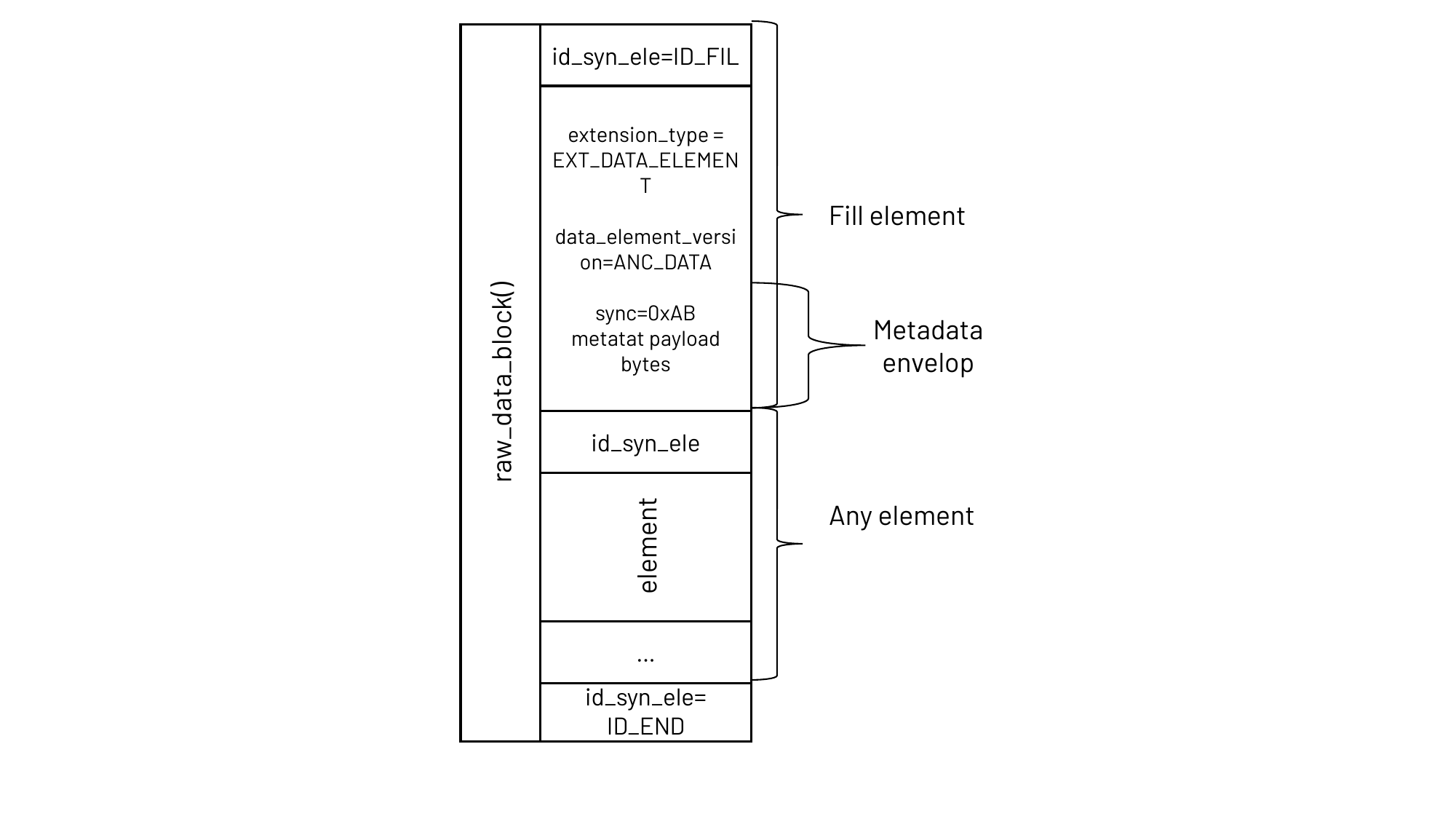

raw_data_block()
id_syn_ele=ID_FIL
extension_type = EXT_DATA_ELEMENT
data_element_version=ANC_DATA
sync=0xAB
metatat payload bytes
Fill element

Metadata
envelop

id_syn_ele
element
Any element
…
id_syn_ele=
ID_END